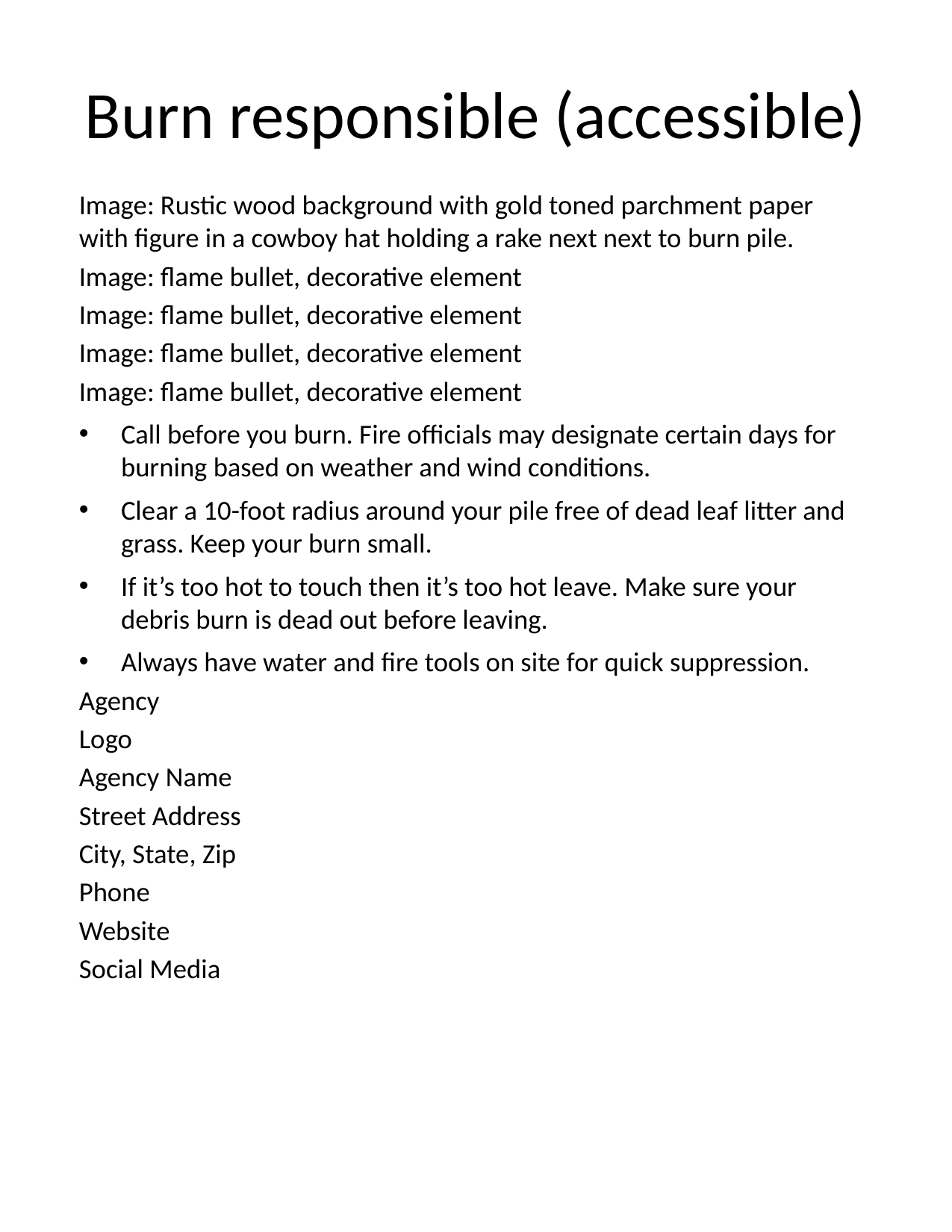

# Burn responsible (accessible)
Image: Rustic wood background with gold toned parchment paper with figure in a cowboy hat holding a rake next next to burn pile.
Image: flame bullet, decorative element
Image: flame bullet, decorative element
Image: flame bullet, decorative element
Image: flame bullet, decorative element
Call before you burn. Fire officials may designate certain days for burning based on weather and wind conditions.
Clear a 10-foot radius around your pile free of dead leaf litter and grass. Keep your burn small.
If it’s too hot to touch then it’s too hot leave. Make sure your debris burn is dead out before leaving.
Always have water and fire tools on site for quick suppression.
Agency
Logo
Agency Name
Street Address
City, State, Zip
Phone
Website
Social Media